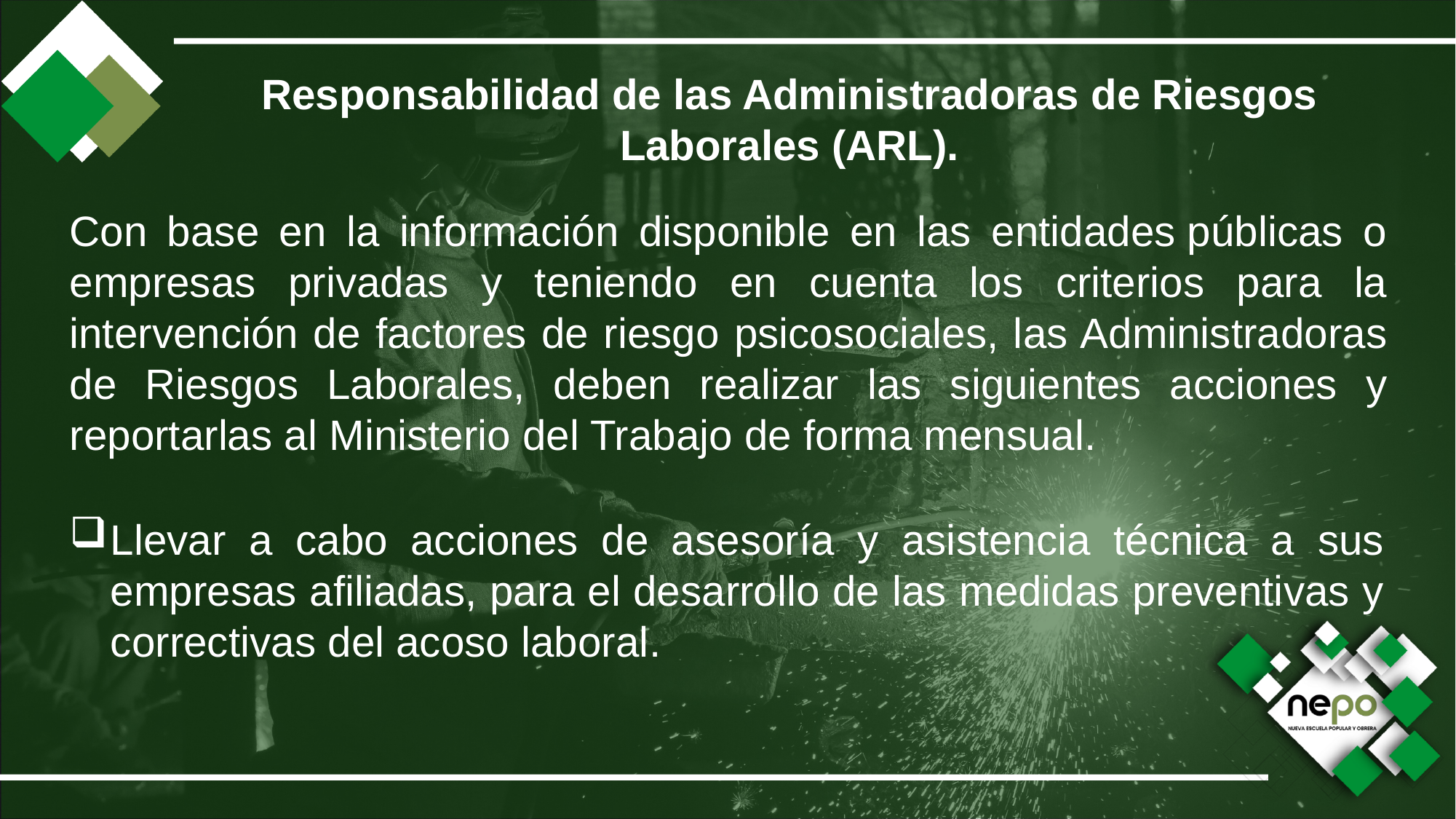

Responsabilidad de las Administradoras de Riesgos Laborales (ARL).
Con base en la información disponible en las entidades públicas o empresas privadas y teniendo en cuenta los criterios para la intervención de factores de riesgo psicosociales, las Administradoras de Riesgos Laborales, deben realizar las siguientes acciones y reportarlas al Ministerio del Trabajo de forma mensual.
Llevar a cabo acciones de asesoría y asistencia técnica a sus empresas afiliadas, para el desarrollo de las medidas preventivas y correctivas del acoso laboral.